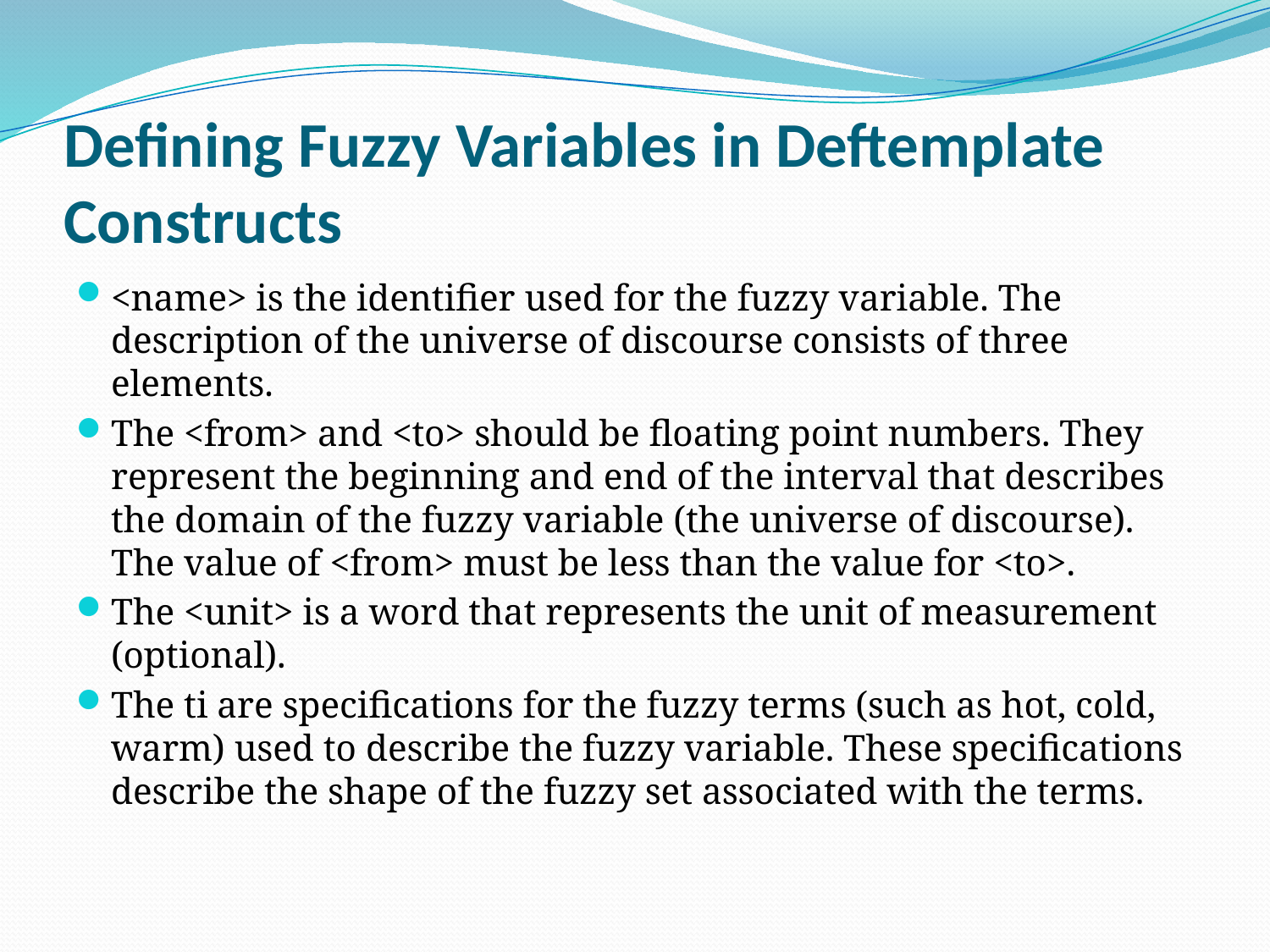

# Defining Fuzzy Variables in Deftemplate Constructs
<name> is the identifier used for the fuzzy variable. The description of the universe of discourse consists of three elements.
The <from> and <to> should be floating point numbers. They represent the beginning and end of the interval that describes the domain of the fuzzy variable (the universe of discourse). The value of <from> must be less than the value for <to>.
The <unit> is a word that represents the unit of measurement (optional).
The ti are specifications for the fuzzy terms (such as hot, cold, warm) used to describe the fuzzy variable. These specifications describe the shape of the fuzzy set associated with the terms.